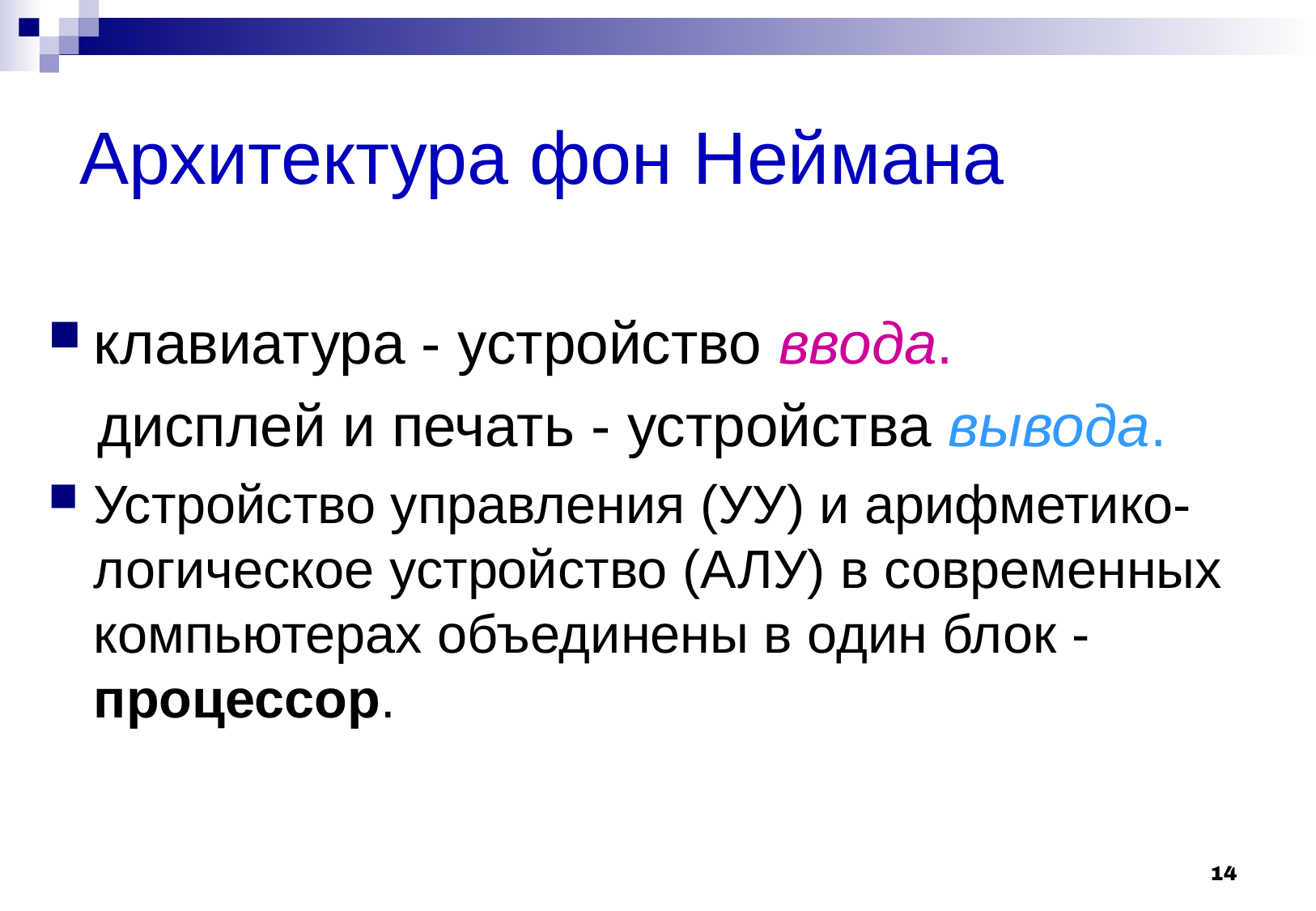

# Архитектура фон Неймана

клавиатура - устройство ввода.
   дисплей и печать - устройства вывода.
Устройство управления (УУ) и арифметико-логическое устройство (АЛУ) в современных компьютерах объединены в один блок - процессор.

14